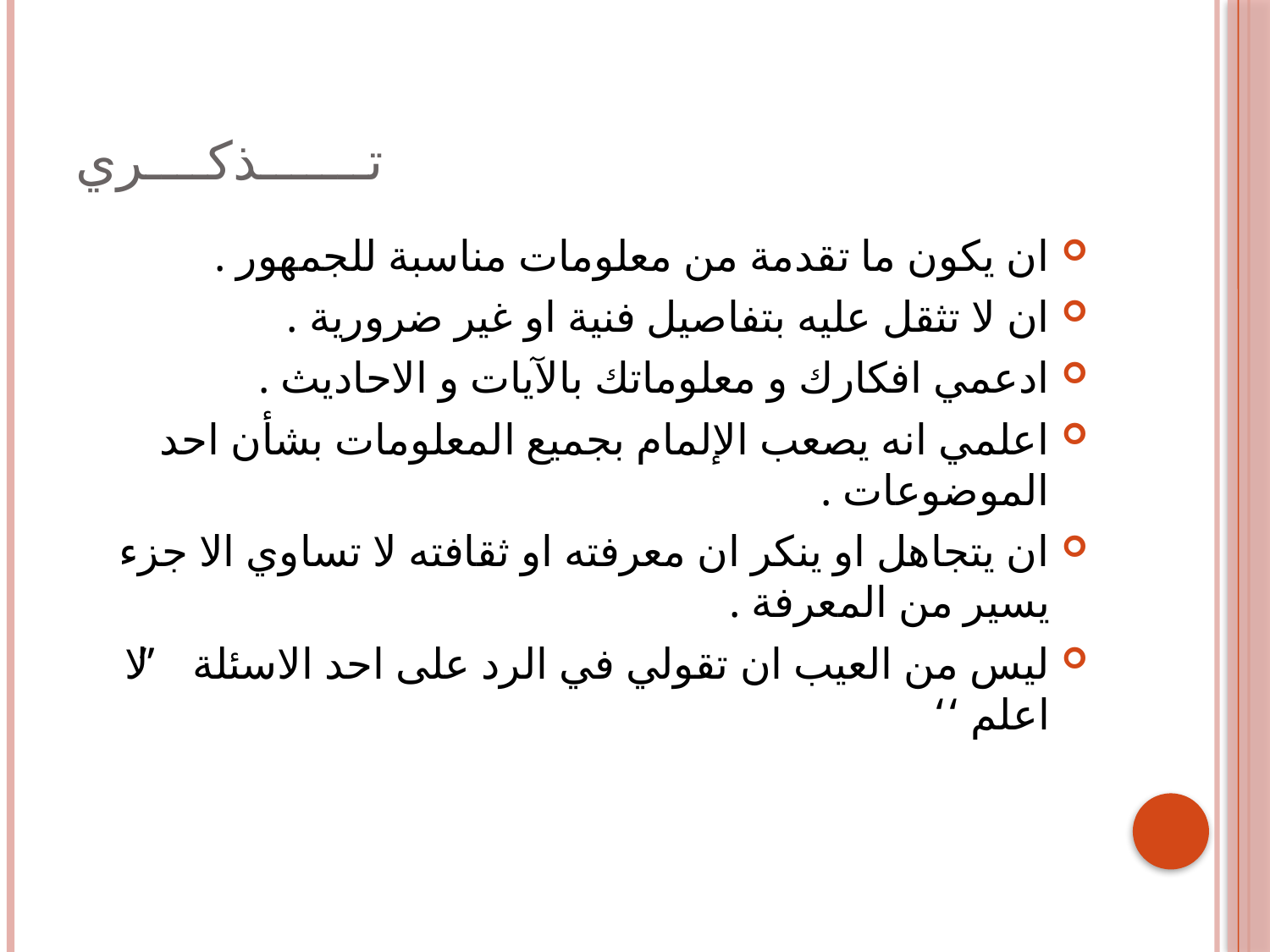

# تـــــــذكــــري
ان يكون ما تقدمة من معلومات مناسبة للجمهور .
ان لا تثقل عليه بتفاصيل فنية او غير ضرورية .
ادعمي افكارك و معلوماتك بالآيات و الاحاديث .
اعلمي انه يصعب الإلمام بجميع المعلومات بشأن احد الموضوعات .
ان يتجاهل او ينكر ان معرفته او ثقافته لا تساوي الا جزء يسير من المعرفة .
ليس من العيب ان تقولي في الرد على احد الاسئلة ” لا اعلم ‘‘